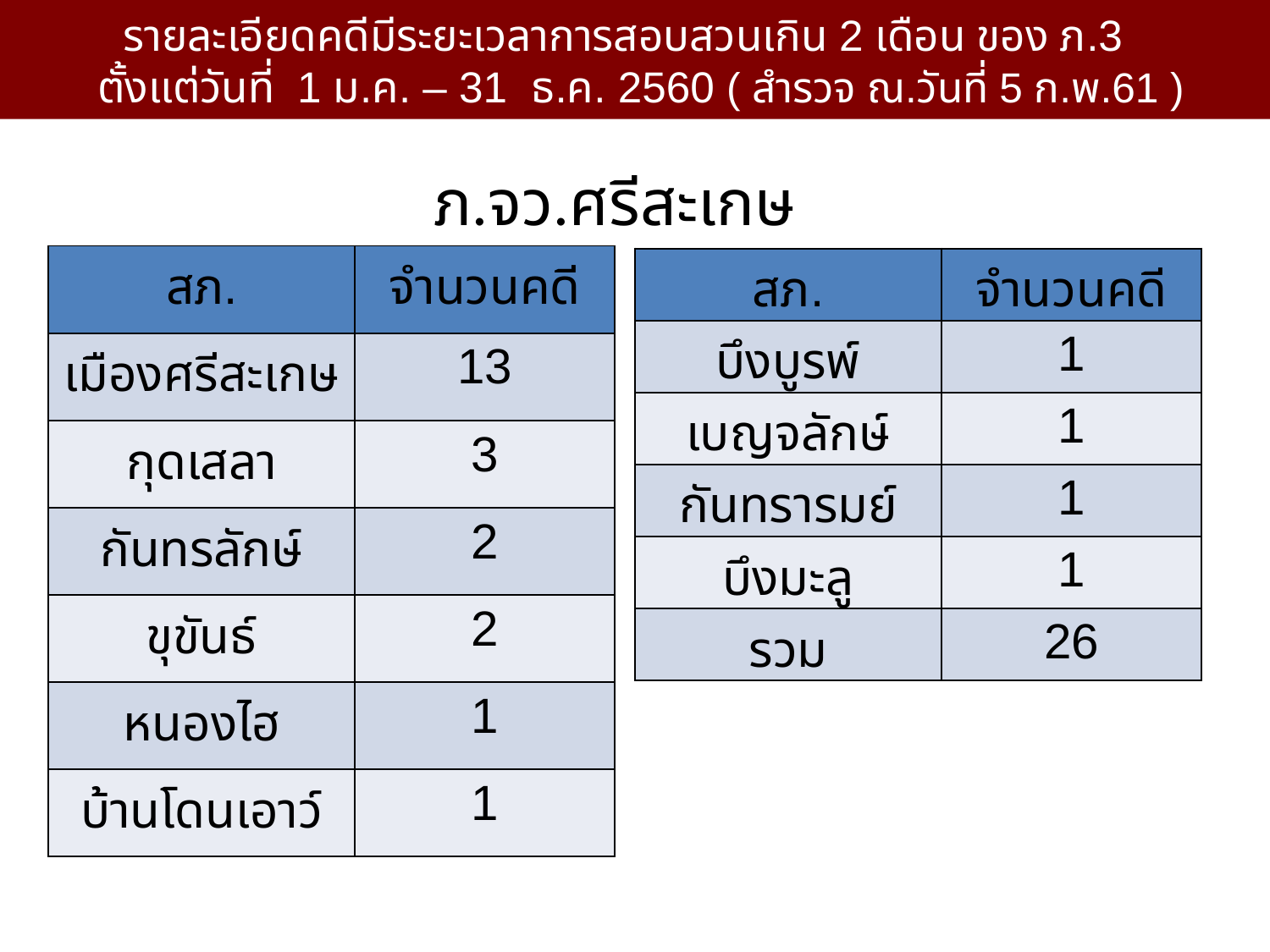

# รายละเอียดคดีมีระยะเวลาการสอบสวนเกิน 2 เดือน ของ ภ.3 ตั้งแต่วันที่  1 ม.ค. – 31  ธ.ค. 2560 ( สำรวจ ณ.วันที่ 5 ก.พ.61 )
ภ.จว.ศรีสะเกษ
| สภ. | จำนวนคดี |
| --- | --- |
| เมืองศรีสะเกษ | 13 |
| กุดเสลา | 3 |
| กันทรลักษ์ | 2 |
| ขุขันธ์ | 2 |
| หนองไฮ | 1 |
| บ้านโดนเอาว์ | 1 |
| สภ. | จำนวนคดี |
| --- | --- |
| บึงบูรพ์ | 1 |
| เบญจลักษ์ | 1 |
| กันทรารมย์ | 1 |
| บึงมะลู | 1 |
| รวม | 26 |